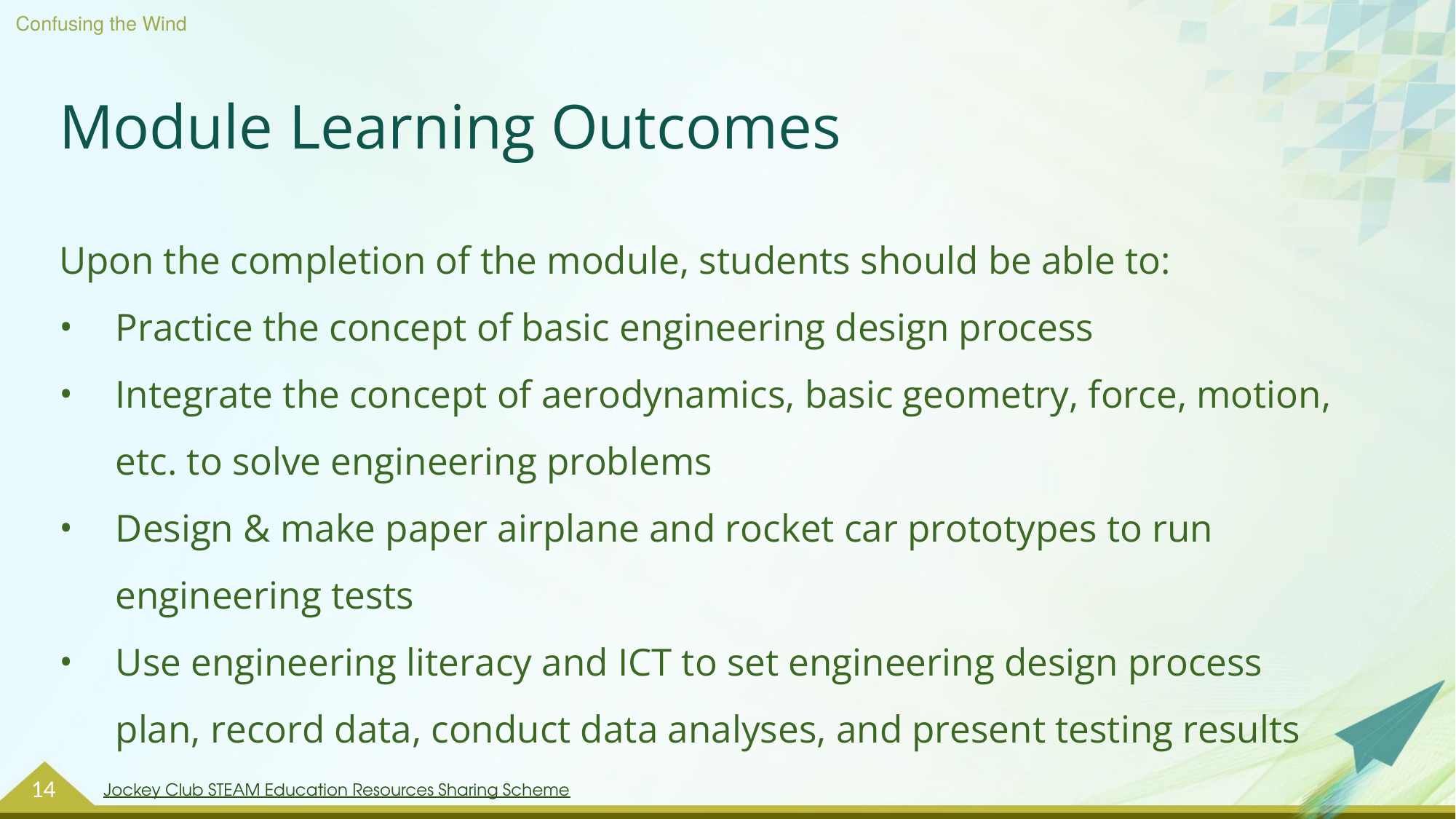

# Module Learning Outcomes
Upon the completion of the module, students should be able to:
Practice the concept of basic engineering design process
Integrate the concept of aerodynamics, basic geometry, force, motion, etc. to solve engineering problems
Design & make paper airplane and rocket car prototypes to run engineering tests
Use engineering literacy and ICT to set engineering design process plan, record data, conduct data analyses, and present testing results

14